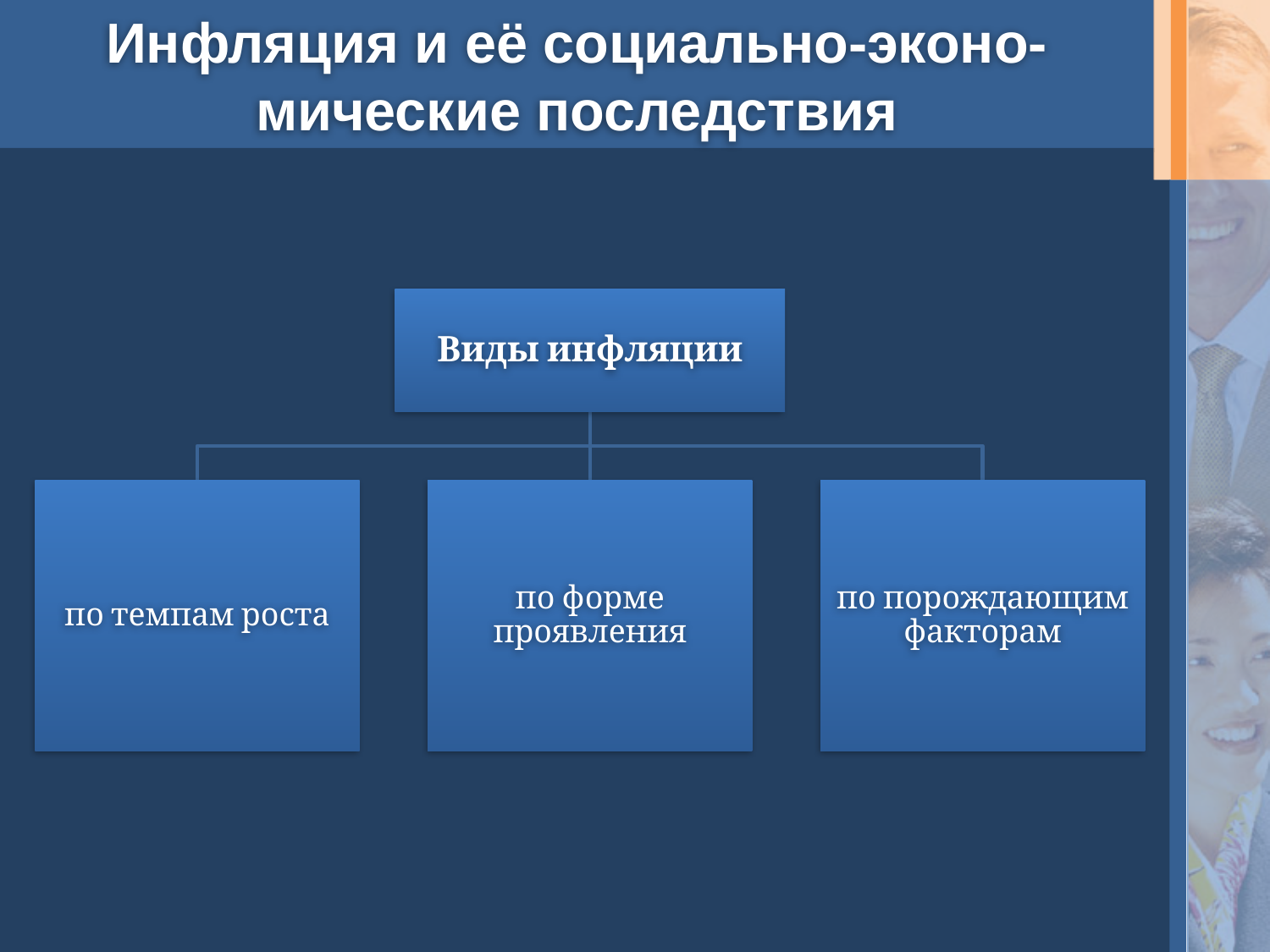

# Инфляция и её социально-эконо- мические последствия

Виды инфляции

по темпам роста

по форме проявления

по порождающим факторам